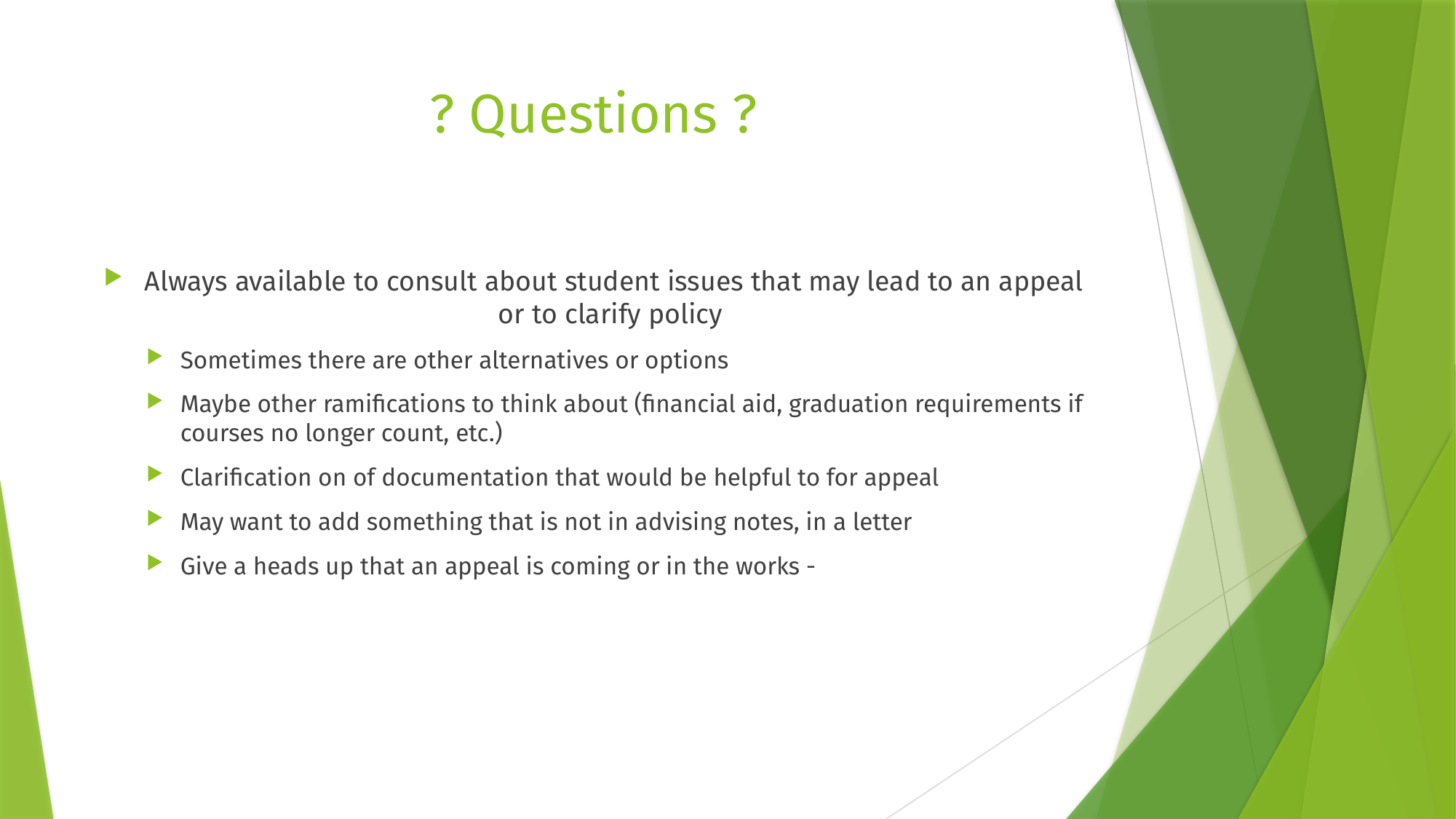

# ? Questions ?
Always available to consult about student issues that may lead to an appeal or to clarify policy
Sometimes there are other alternatives or options
Maybe other ramifications to think about (financial aid, graduation requirements if courses no longer count, etc.)
Clarification on of documentation that would be helpful to for appeal
May want to add something that is not in advising notes, in a letter
Give a heads up that an appeal is coming or in the works -